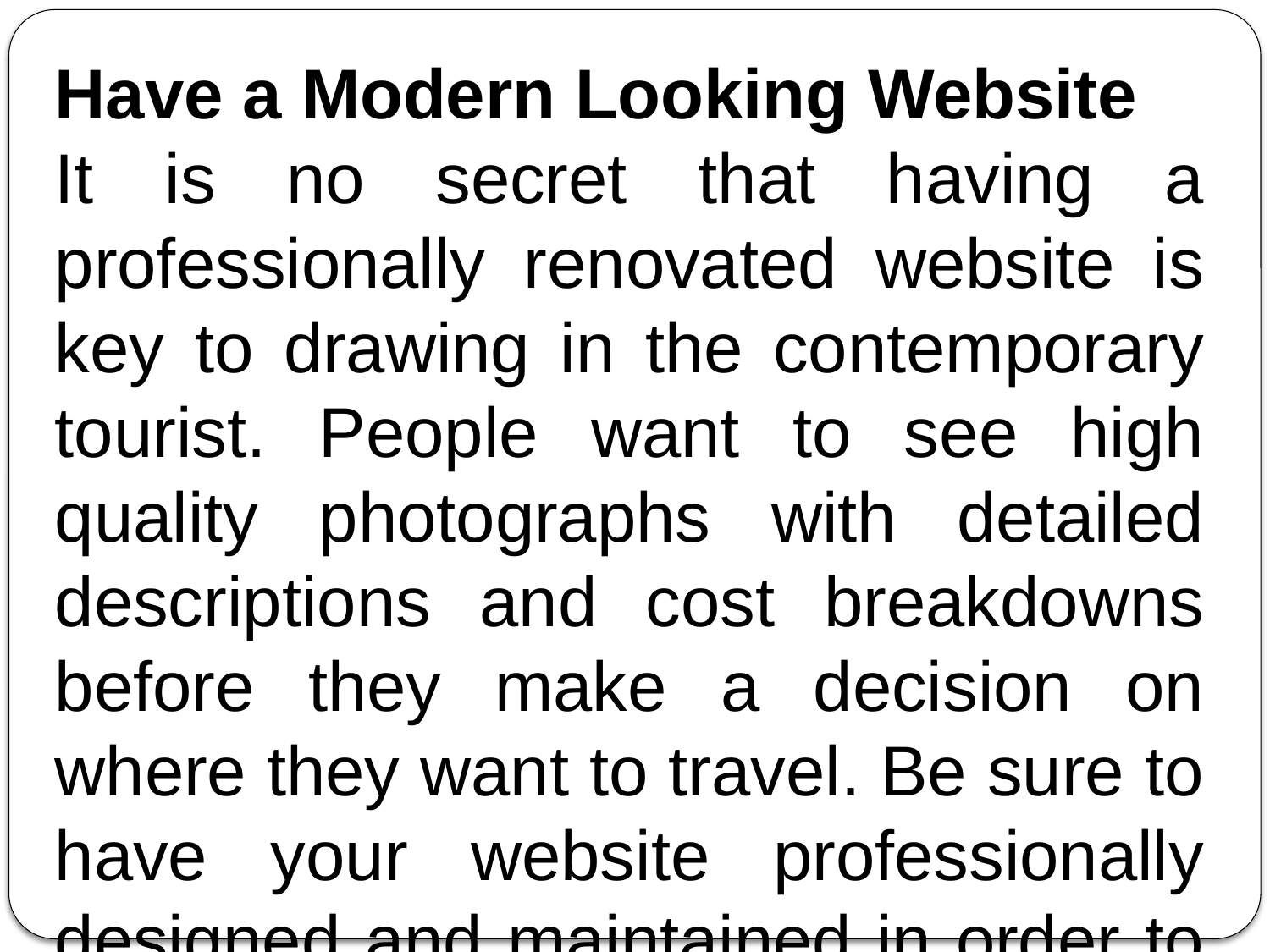

Have a Modern Looking Website
It is no secret that having a professionally renovated website is key to drawing in the contemporary tourist. People want to see high quality photographs with detailed descriptions and cost breakdowns before they make a decision on where they want to travel. Be sure to have your website professionally designed and maintained in order to draw in the most traffic.